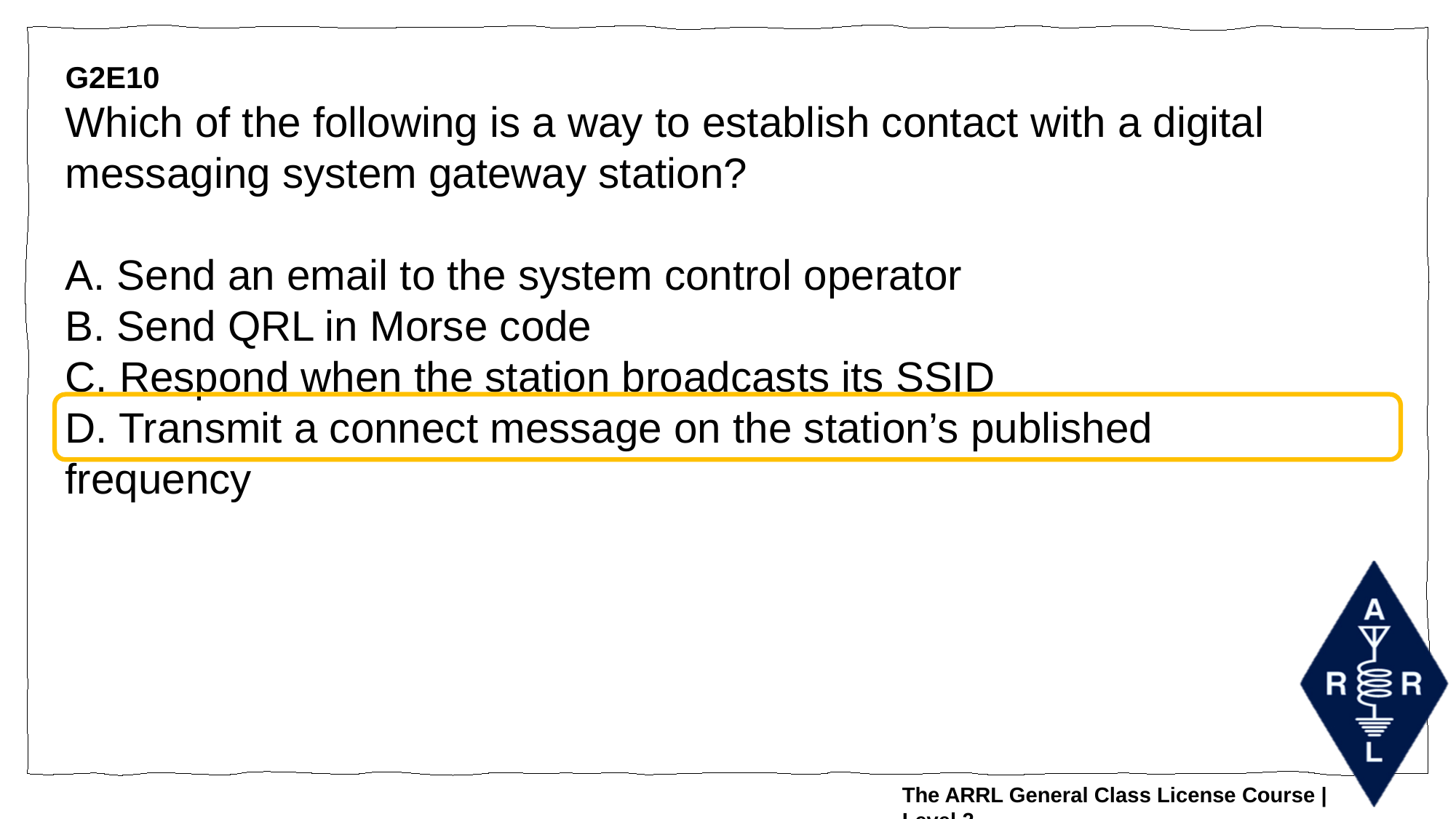

G2E10
Which of the following is a way to establish contact with a digital messaging system gateway station?

A. Send an email to the system control operator
B. Send QRL in Morse code
C. Respond when the station broadcasts its SSID
D. Transmit a connect message on the station’s published frequency